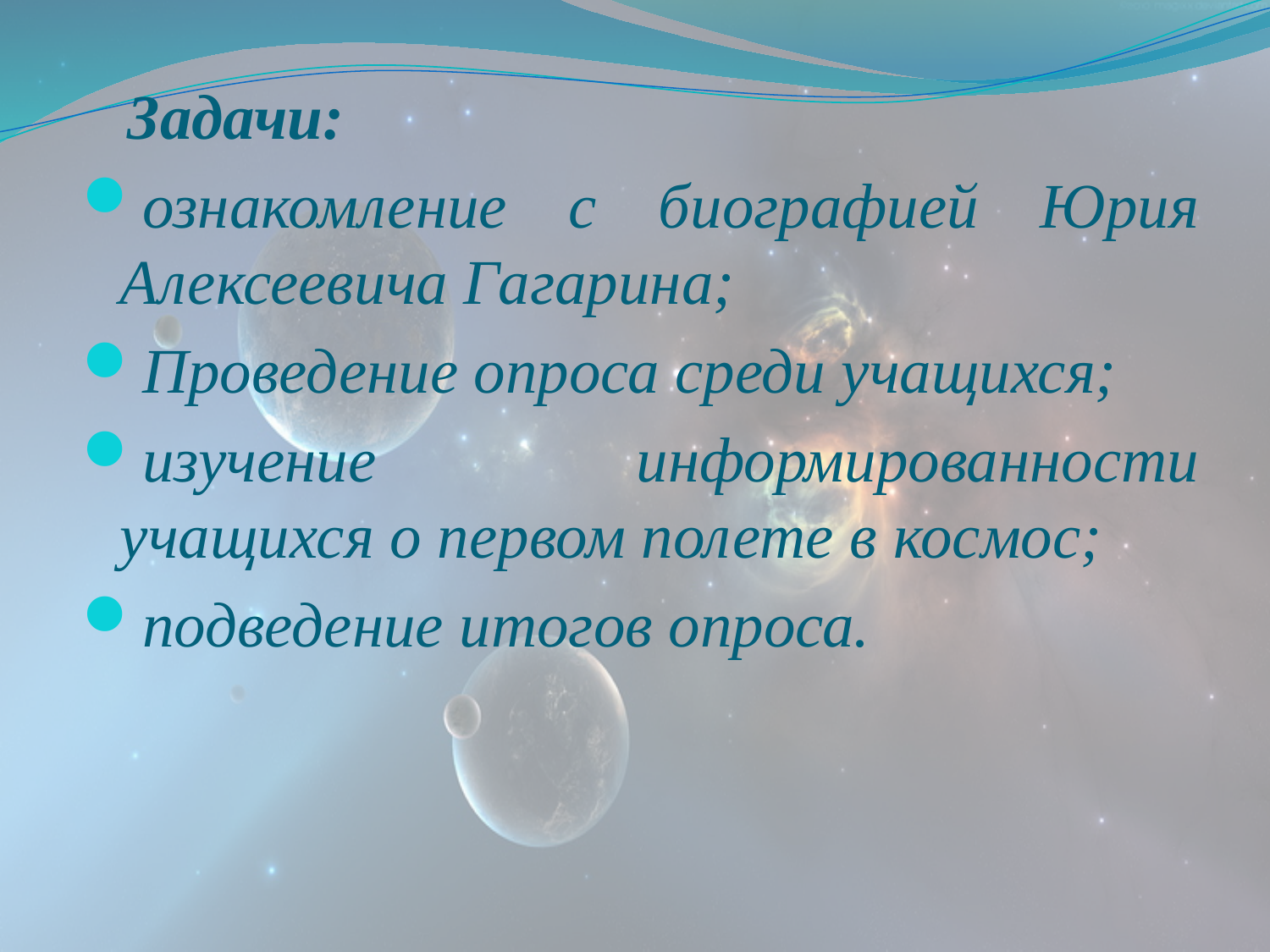

Задачи:
ознакомление с биографией Юрия Алексеевича Гагарина;
Проведение опроса среди учащихся;
изучение информированности учащихся о первом полете в космос;
подведение итогов опроса.